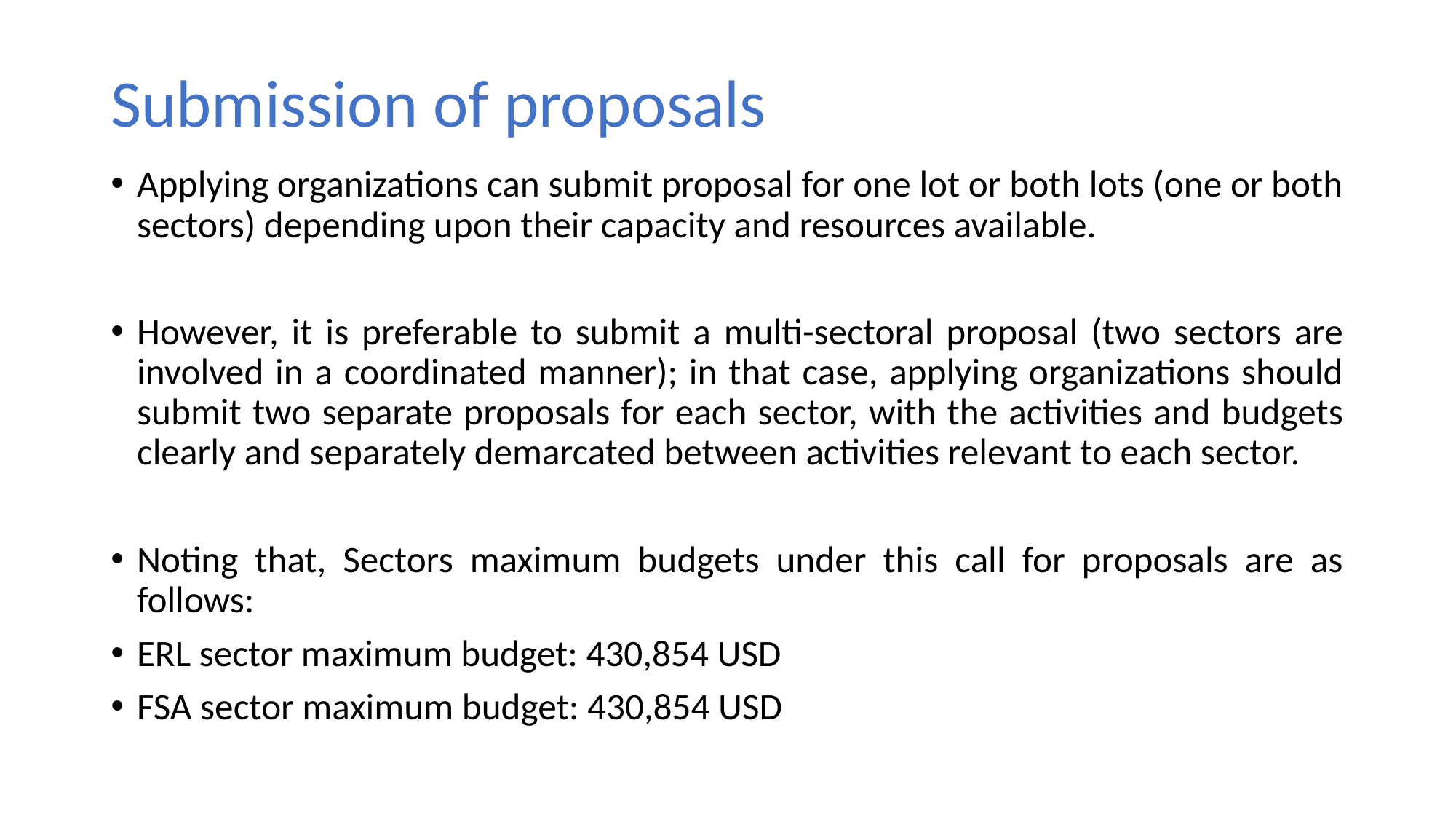

# Submission of proposals
Applying organizations can submit proposal for one lot or both lots (one or both sectors) depending upon their capacity and resources available.

However, it is preferable to submit a multi-sectoral proposal (two sectors are involved in a coordinated manner); in that case, applying organizations should submit two separate proposals for each sector, with the activities and budgets clearly and separately demarcated between activities relevant to each sector.

Noting that, Sectors maximum budgets under this call for proposals are as follows:
ERL sector maximum budget: 430,854 USD
FSA sector maximum budget: 430,854 USD